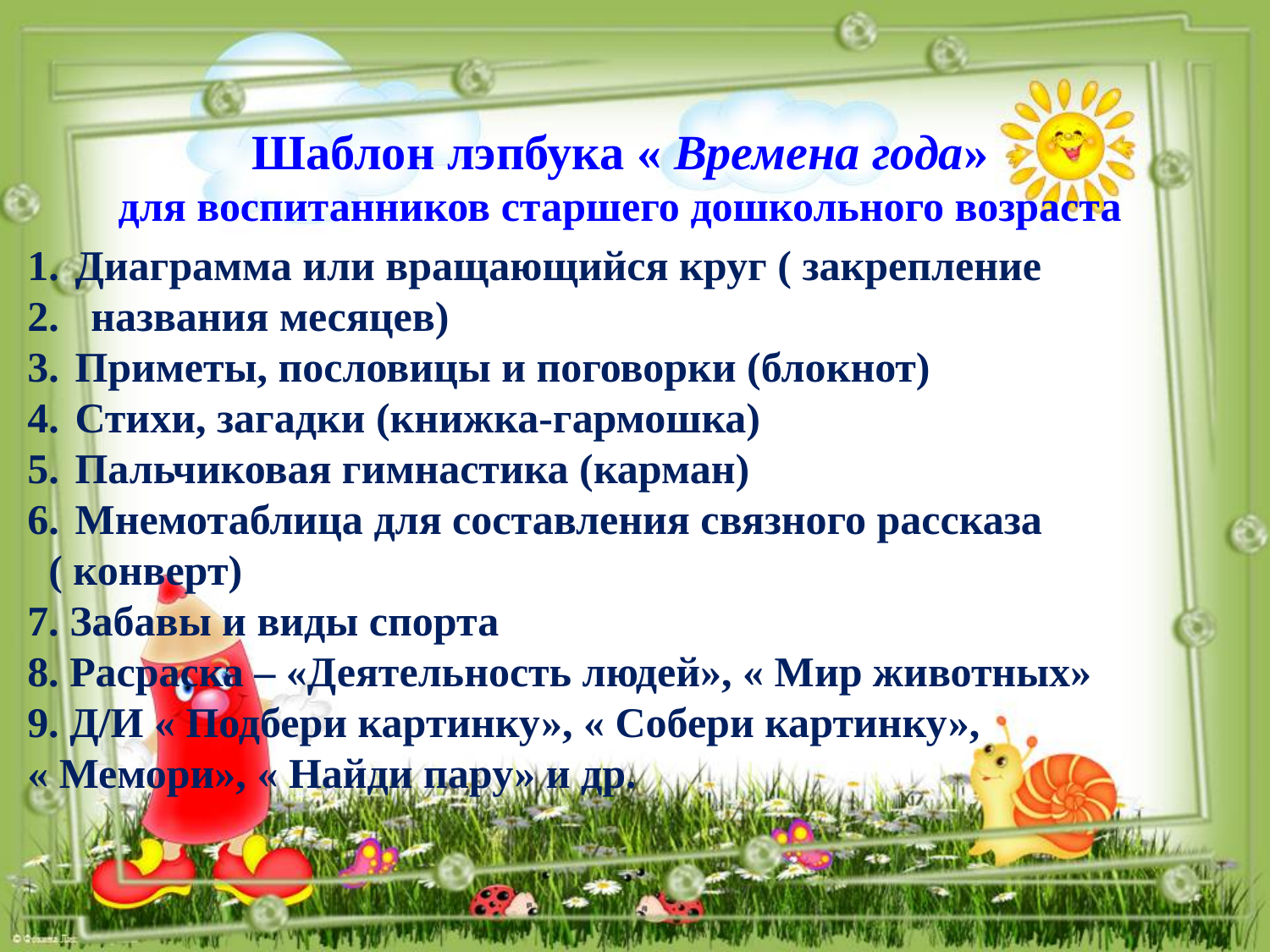

Шаблон лэпбука « Времена года»
для воспитанников старшего дошкольного возраста
Диаграмма или вращающийся круг ( закрепление
названия месяцев)
Приметы, пословицы и поговорки (блокнот)
Стихи, загадки (книжка-гармошка)
Пальчиковая гимнастика (карман)
Мнемотаблица для составления связного рассказа
  ( конверт)
7. Забавы и виды спорта
8. Расраска – «Деятельность людей», « Мир животных»
9. Д/И « Подбери картинку», « Собери картинку»,
« Мемори», « Найди пару» и др.